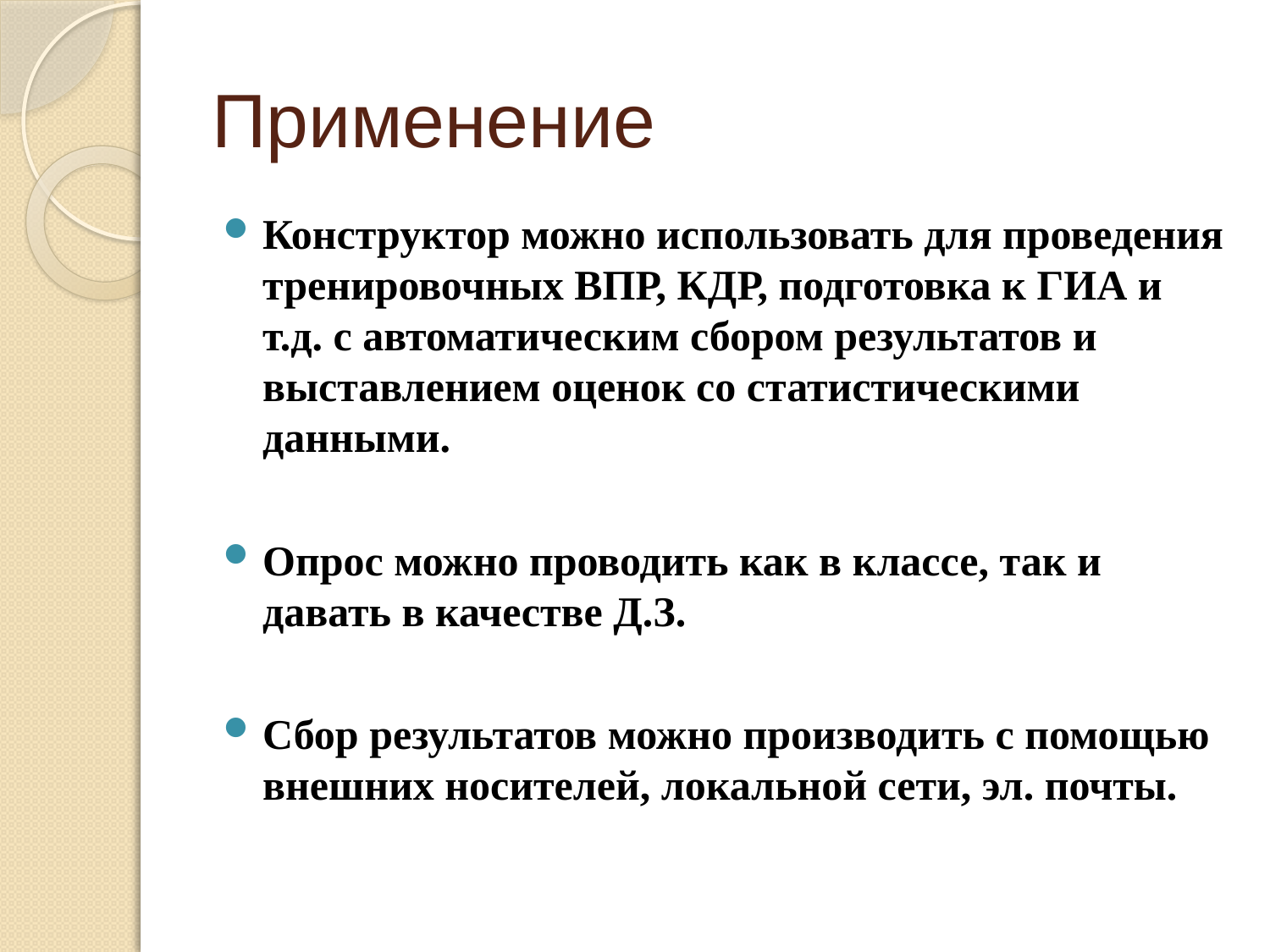

# Применение
Конструктор можно использовать для проведения тренировочных ВПР, КДР, подготовка к ГИА и т.д. с автоматическим сбором результатов и выставлением оценок со статистическими данными.

Опрос можно проводить как в классе, так и давать в качестве Д.З.

Сбор результатов можно производить с помощью внешних носителей, локальной сети, эл. почты.